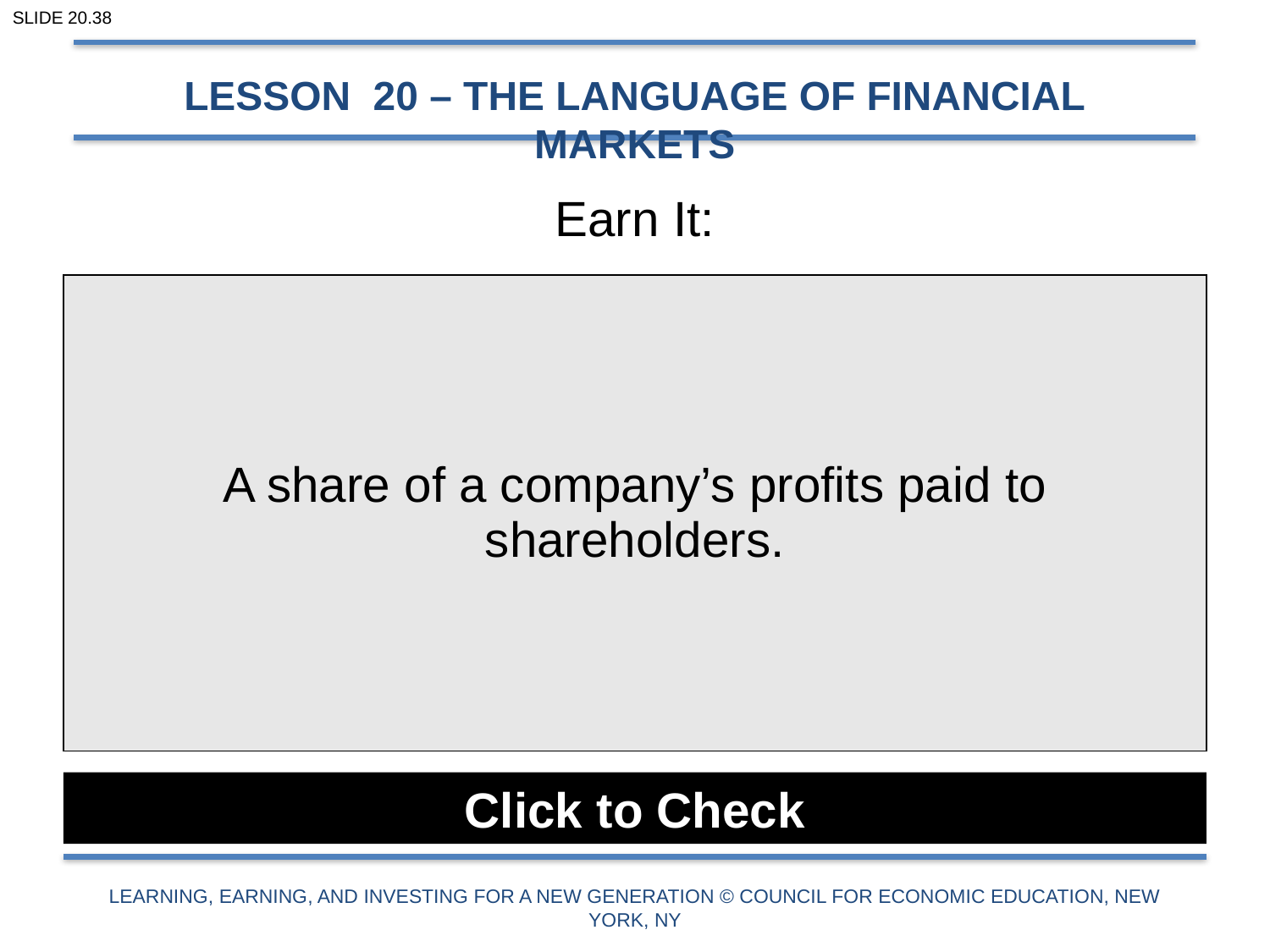

Slide 20.38
Lesson  20 – The Language of Financial Markets
# Earn It:
| A share of a company’s profits paid to shareholders. |
| --- |
Click to Check